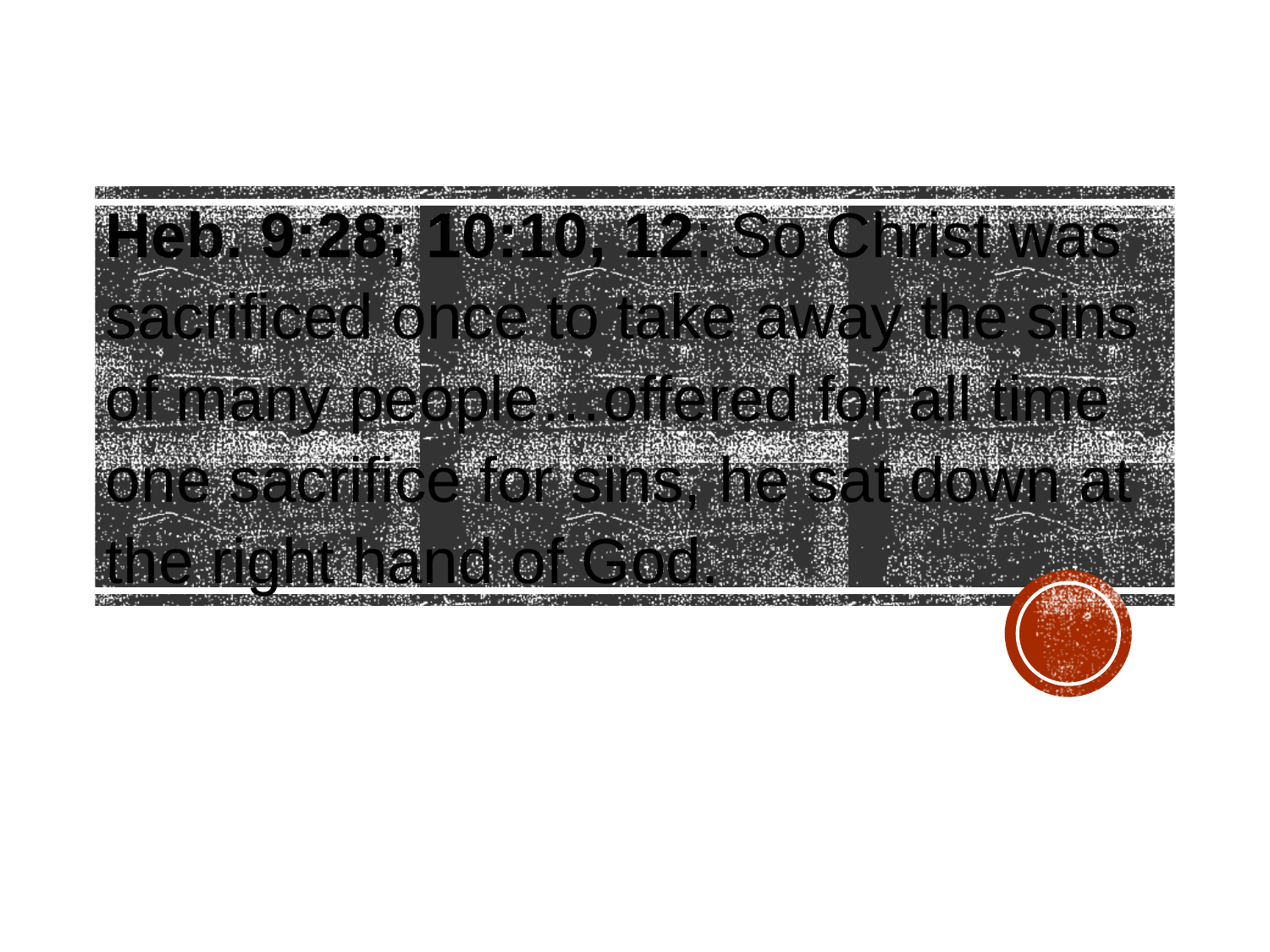

Heb. 9:28; 10:10, 12: So Christ was sacrificed once to take away the sins of many people…offered for all time one sacrifice for sins, he sat down at the right hand of God.